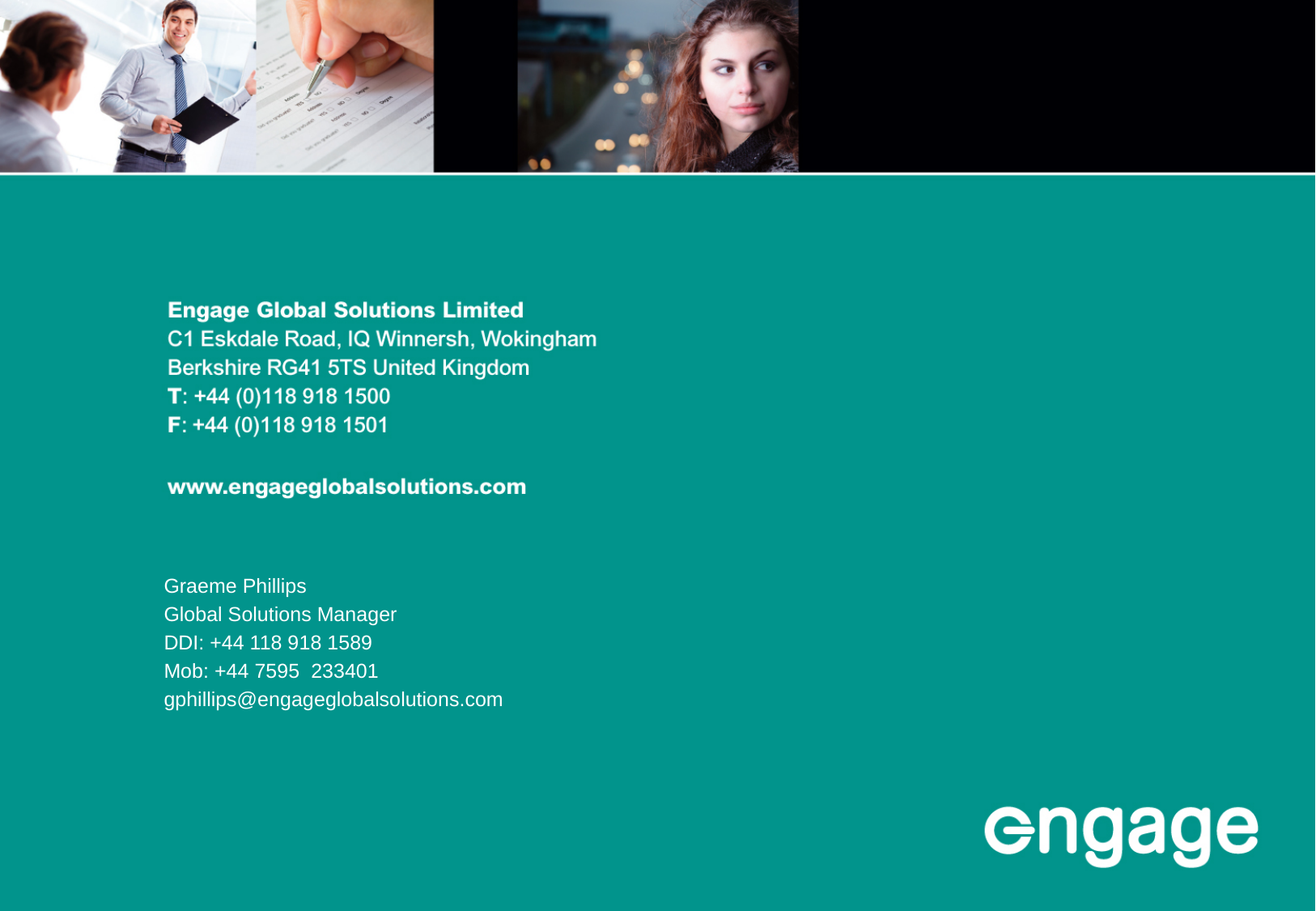

Graeme Phillips
Global Solutions Manager
DDI: +44 118 918 1589
Mob: +44 7595  233401
gphillips@engageglobalsolutions.com